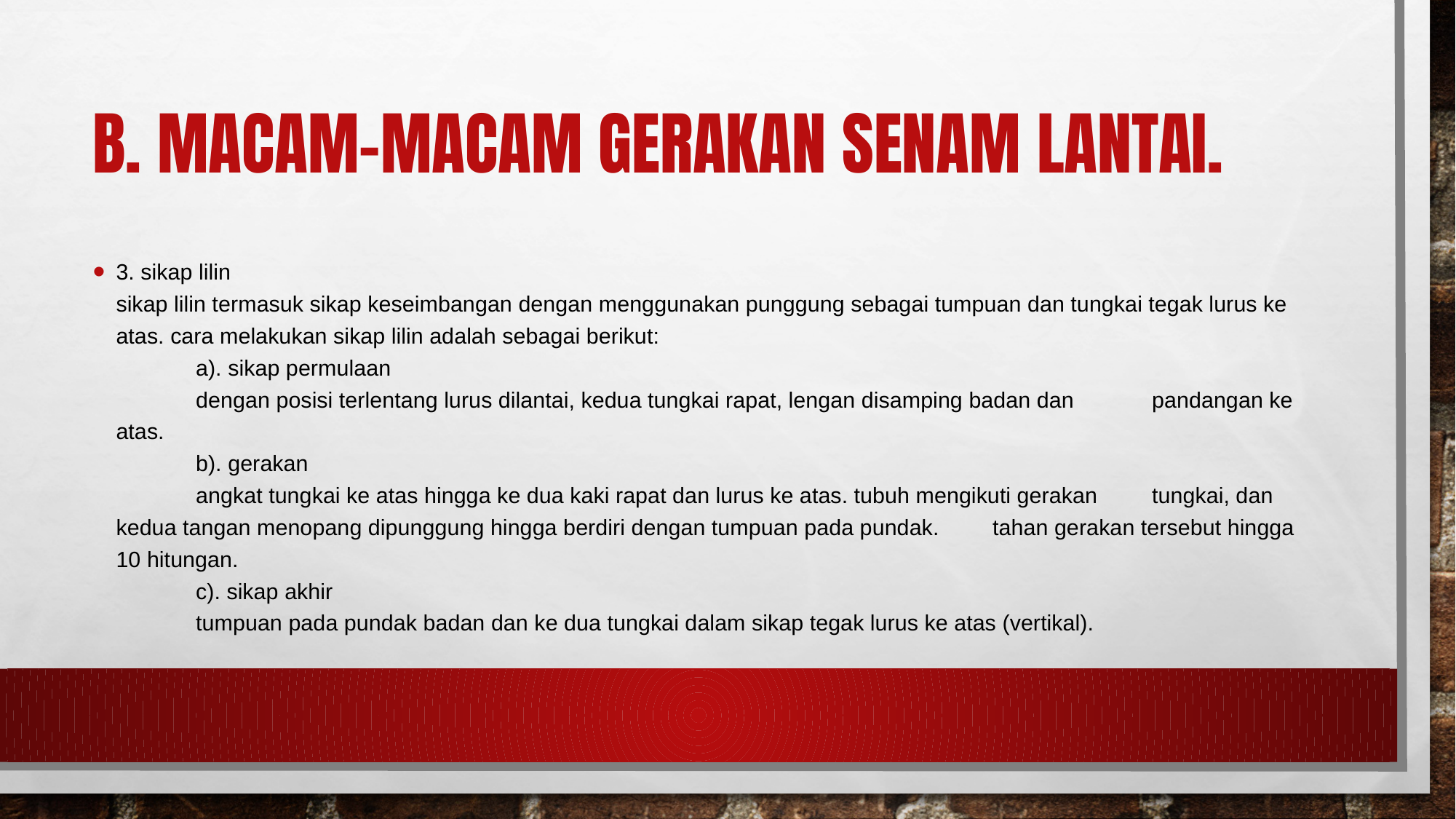

# B. Macam-macam gerakan senam lantai.
3. sikap lilin 
sikap lilin termasuk sikap keseimbangan dengan menggunakan punggung sebagai tumpuan dan tungkai tegak lurus ke atas. cara melakukan sikap lilin adalah sebagai berikut: 
	a). sikap permulaan 
	dengan posisi terlentang lurus dilantai, kedua tungkai rapat, lengan disamping badan dan 	pandangan ke atas. 
	b). gerakan 
	angkat tungkai ke atas hingga ke dua kaki rapat dan lurus ke atas. tubuh mengikuti gerakan 	tungkai, dan kedua tangan menopang dipunggung hingga berdiri dengan tumpuan pada pundak. 	tahan gerakan tersebut hingga 10 hitungan. 
	c). sikap akhir 
	tumpuan pada pundak badan dan ke dua tungkai dalam sikap tegak lurus ke atas (vertikal).